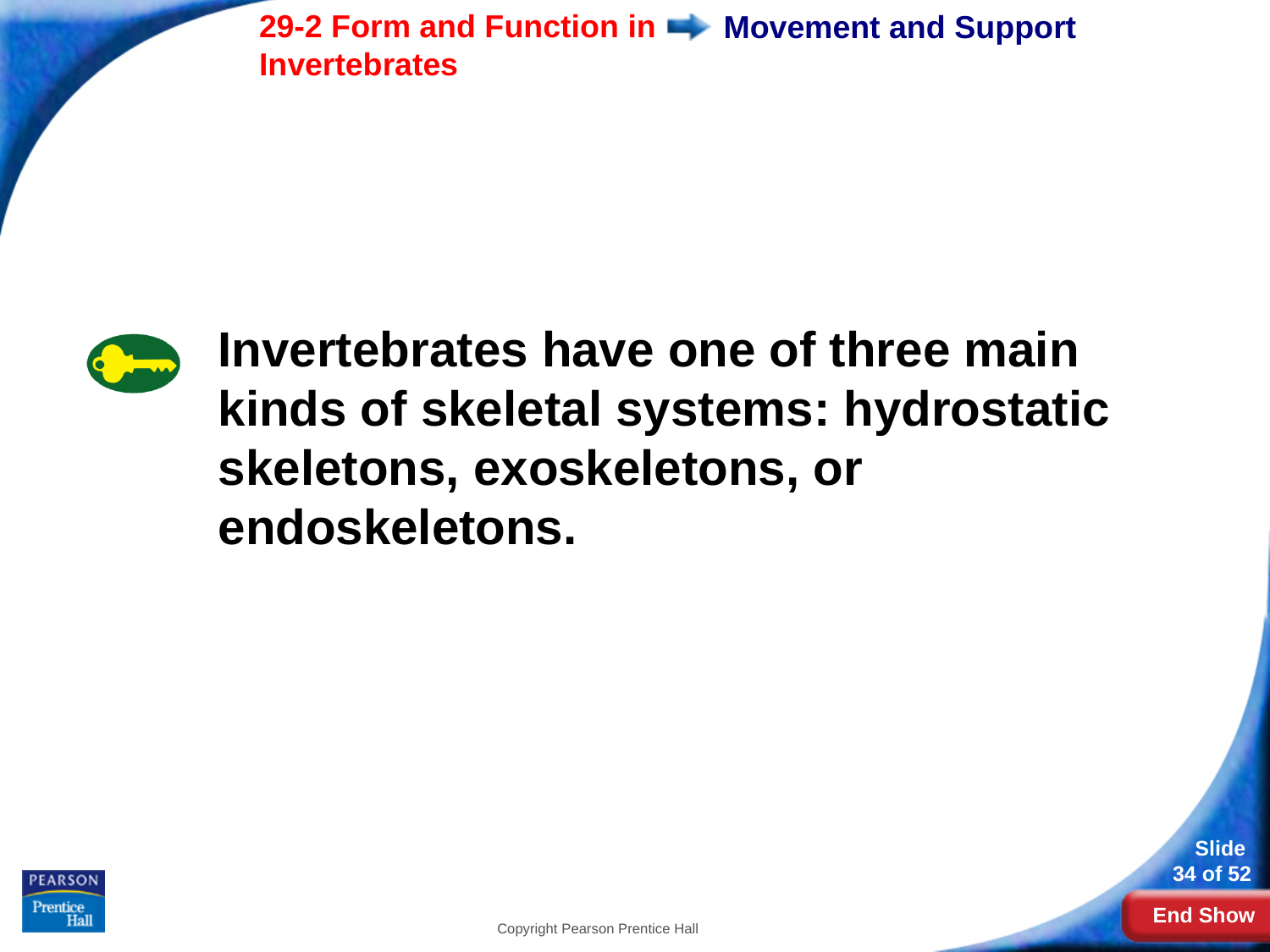

# Movement and Support

Invertebrates have one of three main kinds of skeletal systems: hydrostatic skeletons, exoskeletons, or endoskeletons.

Copyright Pearson Prentice Hall